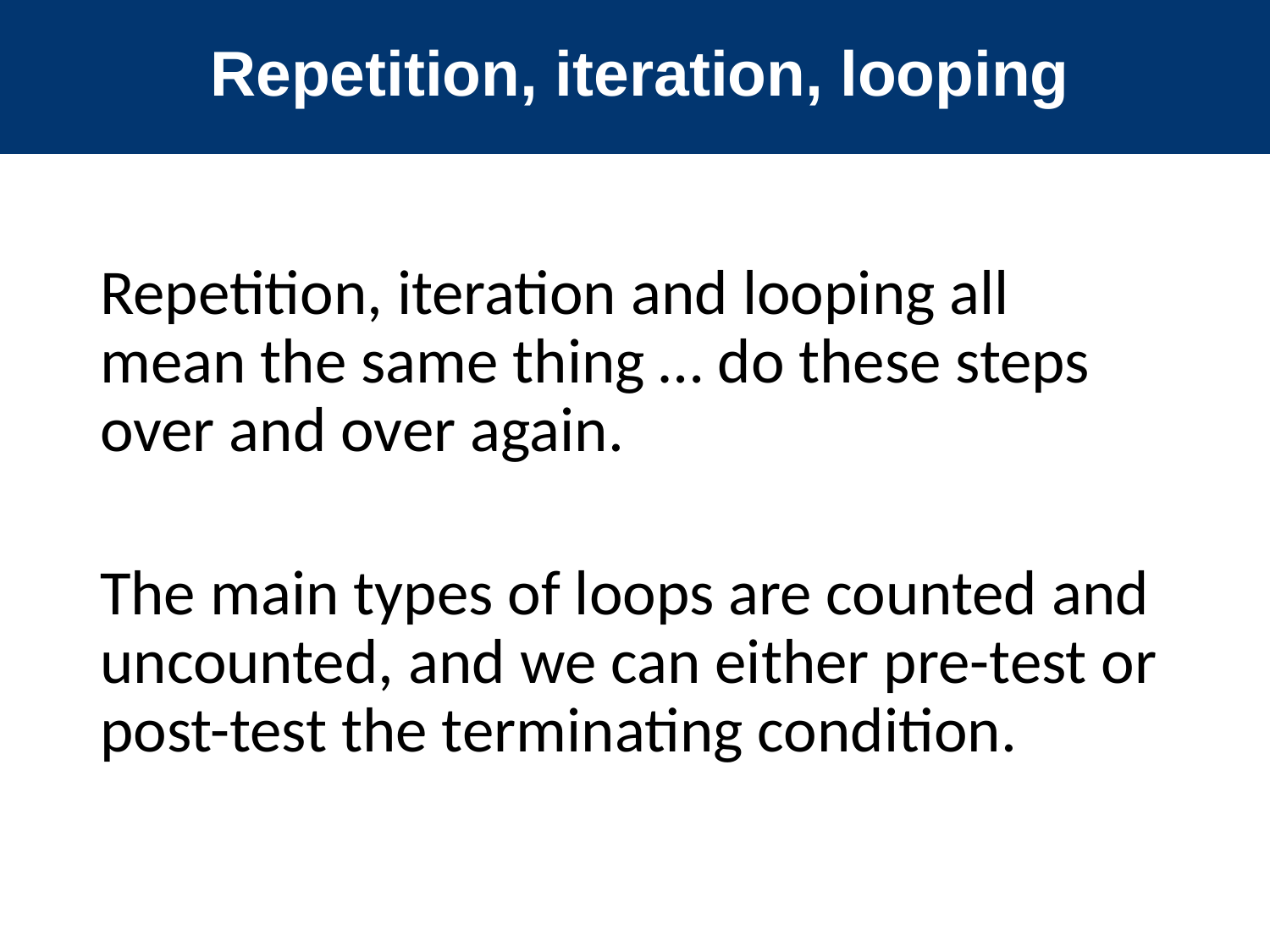

Repetition, iteration, looping
Repetition, iteration and looping all mean the same thing … do these steps over and over again.

The main types of loops are counted and uncounted, and we can either pre-test or post-test the terminating condition.